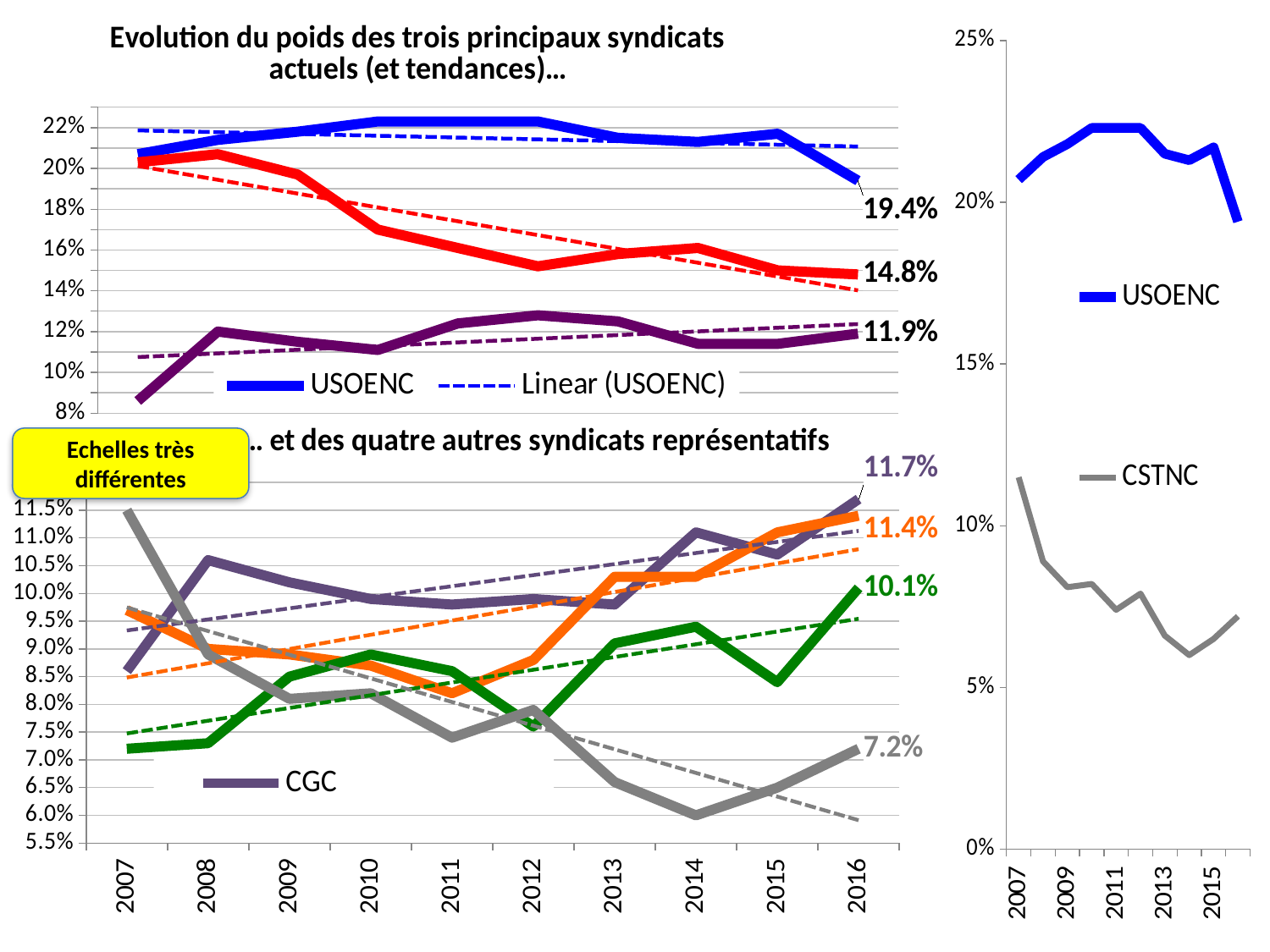

### Chart: Evolution du poids des trois principaux syndicats actuels (et tendances)…

| Category | USOENC | USTKE | Fédé |
|---|---|---|---|
| 2007.0 | 0.207 | 0.203 | 0.086 |
| 2008.0 | 0.214 | 0.207 | 0.12 |
| 2009.0 | 0.218 | 0.197 | 0.115 |
| 2010.0 | 0.223 | 0.17 | 0.111 |
| 2011.0 | 0.223 | 0.161 | 0.124 |
| 2012.0 | 0.223 | 0.152 | 0.128 |
| 2013.0 | 0.215 | 0.158 | 0.125 |
| 2014.0 | 0.213 | 0.161 | 0.114 |
| 2015.0 | 0.217 | 0.15 | 0.114 |
| 2016.0 | 0.194 | 0.148 | 0.119 |

### Chart

| Category | USOENC | CSTNC |
|---|---|---|
| 2007.0 | 0.207 | 0.115 |
| 2008.0 | 0.214 | 0.089 |
| 2009.0 | 0.218 | 0.081 |
| 2010.0 | 0.223 | 0.082 |
| 2011.0 | 0.223 | 0.074 |
| 2012.0 | 0.223 | 0.079 |
| 2013.0 | 0.215 | 0.066 |
| 2014.0 | 0.213 | 0.06 |
| 2015.0 | 0.217 | 0.065 |
| 2016.0 | 0.194 | 0.072 |

### Chart: … et des quatre autres syndicats représentatifs

| Category | CGC | COGETRA | FO | CSTNC |
|---|---|---|---|---|
| 2007.0 | 0.086 | 0.097 | 0.072 | 0.115 |
| 2008.0 | 0.106 | 0.09 | 0.073 | 0.089 |
| 2009.0 | 0.102 | 0.089 | 0.085 | 0.081 |
| 2010.0 | 0.099 | 0.087 | 0.089 | 0.082 |
| 2011.0 | 0.098 | 0.082 | 0.086 | 0.074 |
| 2012.0 | 0.099 | 0.088 | 0.076 | 0.079 |
| 2013.0 | 0.098 | 0.103 | 0.091 | 0.066 |
| 2014.0 | 0.111 | 0.103 | 0.094 | 0.06 |
| 2015.0 | 0.107 | 0.111 | 0.084 | 0.065 |
| 2016.0 | 0.117 | 0.114 | 0.101 | 0.072 |
Echelles très différentes